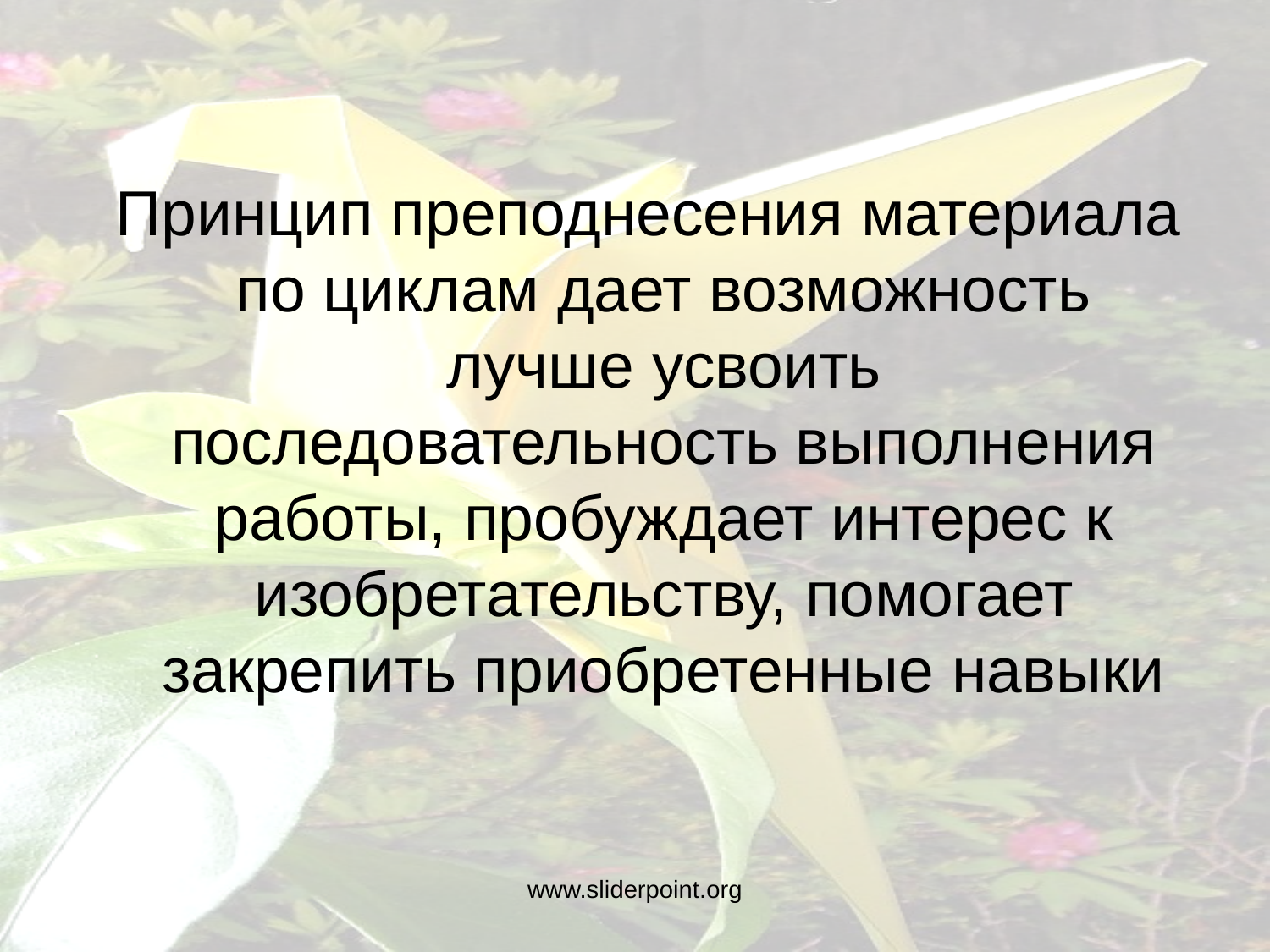

Принцип преподнесения материала по циклам дает возможность лучше усвоить последовательность выполнения работы, пробуждает интерес к изобретательству, помогает закрепить приобретенные навыки
www.sliderpoint.org